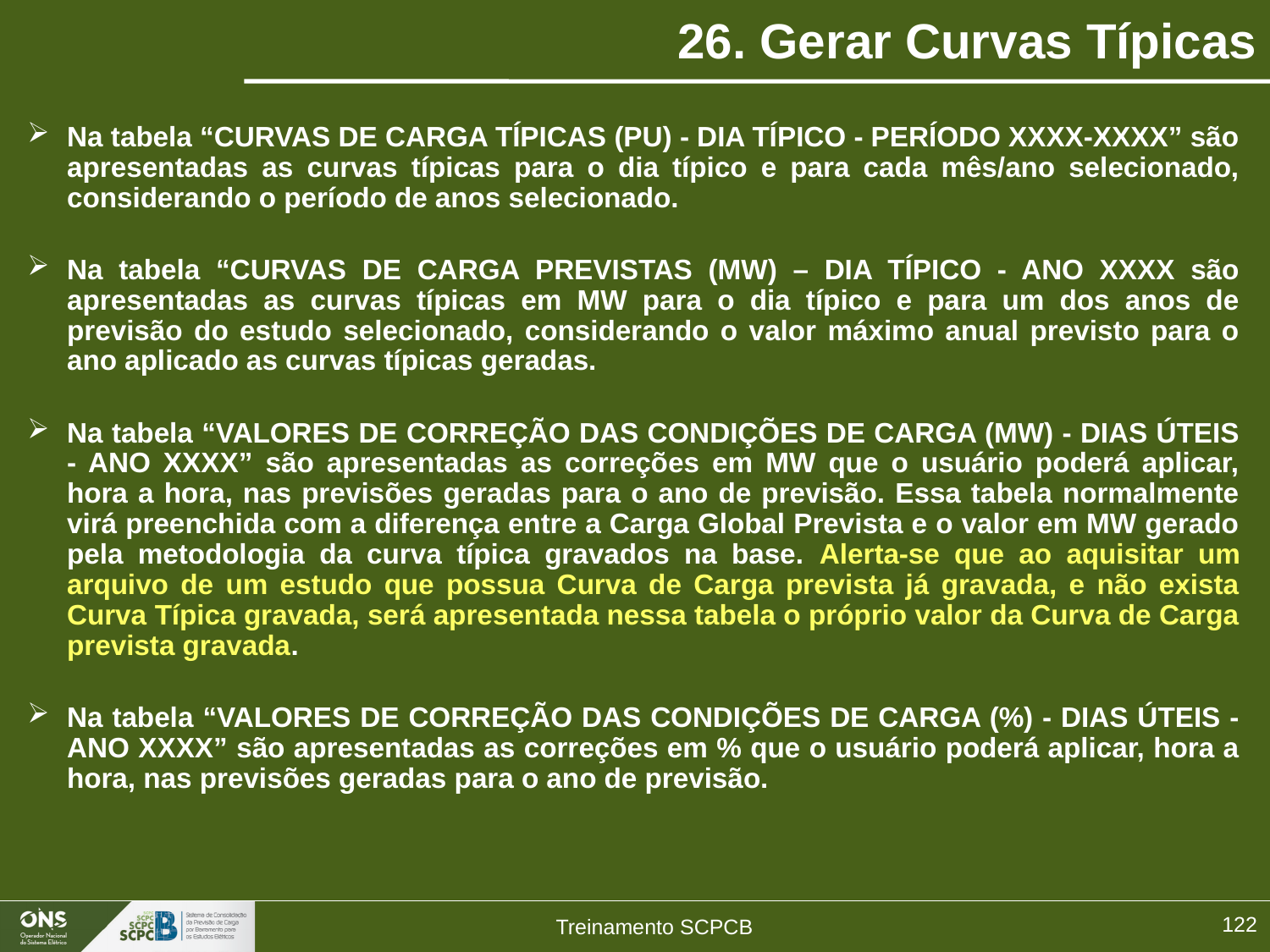

26. Gerar Curvas Típicas
Na tabela “CURVAS DE CARGA TÍPICAS (PU) - DIA TÍPICO - PERÍODO XXXX-XXXX” são apresentadas as curvas típicas para o dia típico e para cada mês/ano selecionado, considerando o período de anos selecionado.

Na tabela “CURVAS DE CARGA PREVISTAS (MW) – DIA TÍPICO - ANO XXXX são apresentadas as curvas típicas em MW para o dia típico e para um dos anos de previsão do estudo selecionado, considerando o valor máximo anual previsto para o ano aplicado as curvas típicas geradas.

Na tabela “VALORES DE CORREÇÃO DAS CONDIÇÕES DE CARGA (MW) - DIAS ÚTEIS - ANO XXXX” são apresentadas as correções em MW que o usuário poderá aplicar, hora a hora, nas previsões geradas para o ano de previsão. Essa tabela normalmente virá preenchida com a diferença entre a Carga Global Prevista e o valor em MW gerado pela metodologia da curva típica gravados na base. Alerta-se que ao aquisitar um arquivo de um estudo que possua Curva de Carga prevista já gravada, e não exista Curva Típica gravada, será apresentada nessa tabela o próprio valor da Curva de Carga prevista gravada.

Na tabela “VALORES DE CORREÇÃO DAS CONDIÇÕES DE CARGA (%) - DIAS ÚTEIS - ANO XXXX” são apresentadas as correções em % que o usuário poderá aplicar, hora a hora, nas previsões geradas para o ano de previsão.